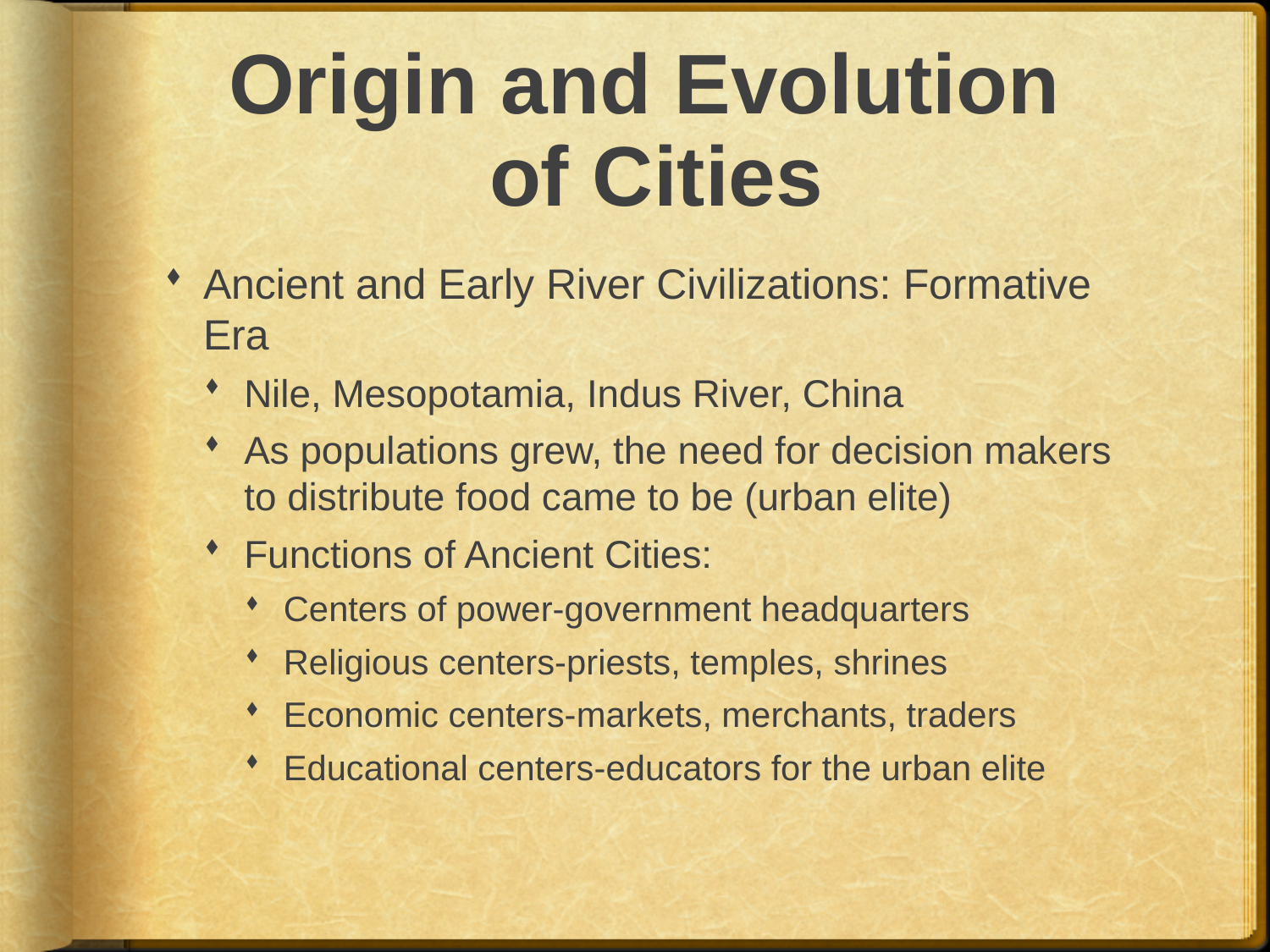

# Origin and Evolution of Cities
Ancient and Early River Civilizations: Formative Era
Nile, Mesopotamia, Indus River, China
As populations grew, the need for decision makers to distribute food came to be (urban elite)
Functions of Ancient Cities:
Centers of power-government headquarters
Religious centers-priests, temples, shrines
Economic centers-markets, merchants, traders
Educational centers-educators for the urban elite